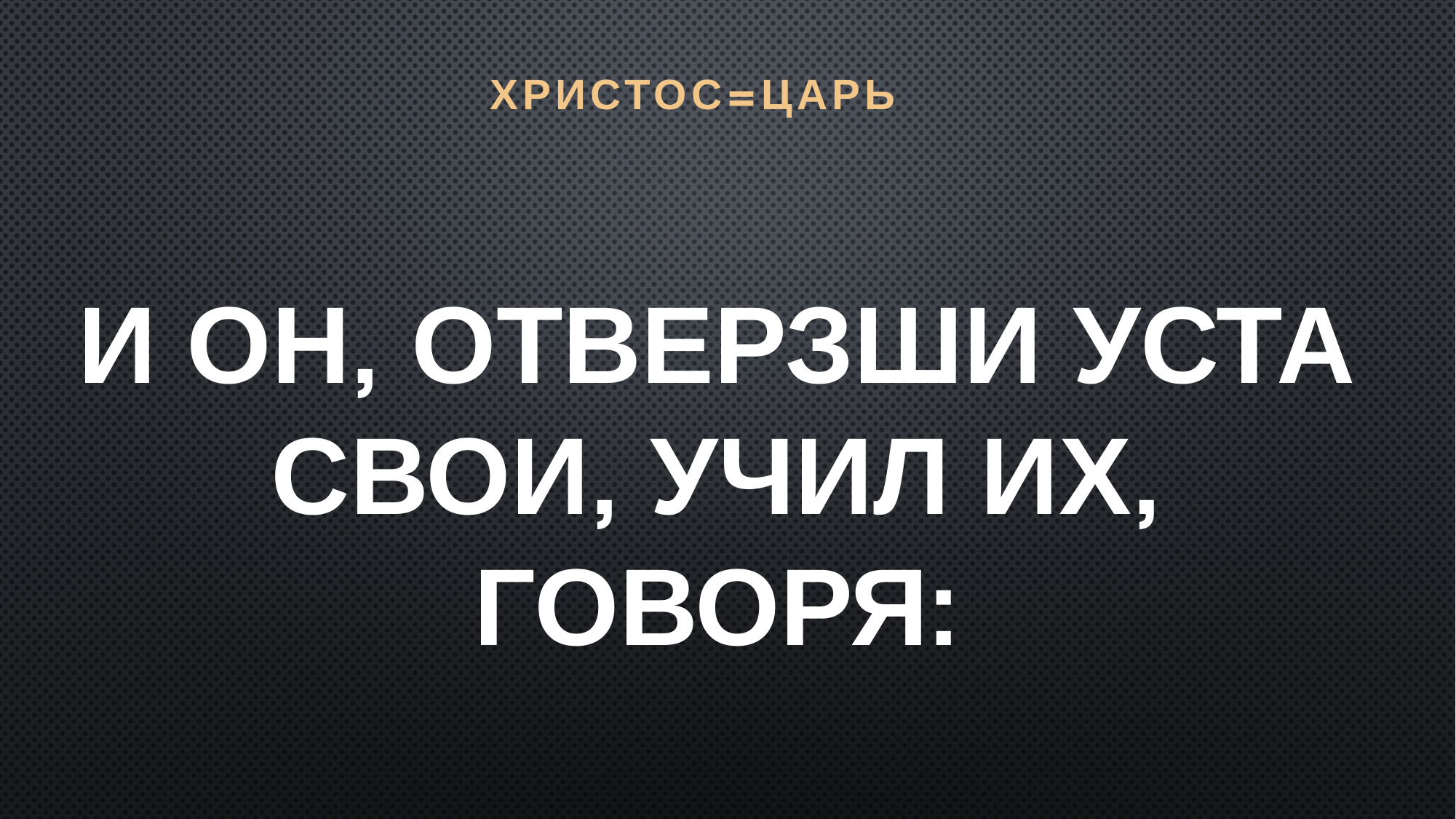

ХРИСТОС=ЦАРЬ
И Он, отверзши уста Свои, учил их, говоря: